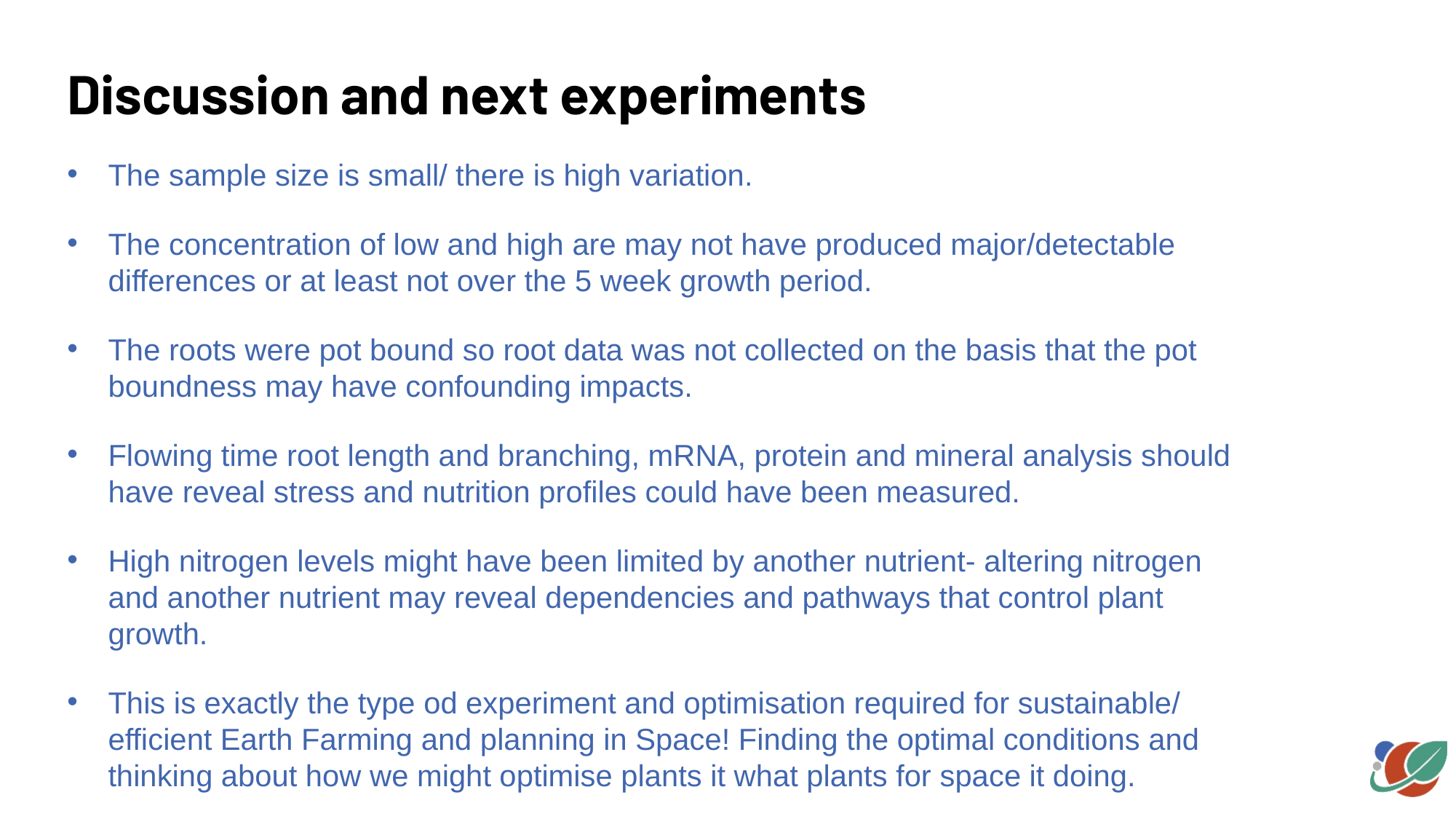

Discussion and next experiments

The sample size is small/ there is high variation.

The concentration of low and high are may not have produced major/detectable differences or at least not over the 5 week growth period.

The roots were pot bound so root data was not collected on the basis that the pot boundness may have confounding impacts.

Flowing time root length and branching, mRNA, protein and mineral analysis should have reveal stress and nutrition profiles could have been measured.

High nitrogen levels might have been limited by another nutrient- altering nitrogen and another nutrient may reveal dependencies and pathways that control plant growth.

This is exactly the type od experiment and optimisation required for sustainable/ efficient Earth Farming and planning in Space! Finding the optimal conditions and thinking about how we might optimise plants it what plants for space it doing.